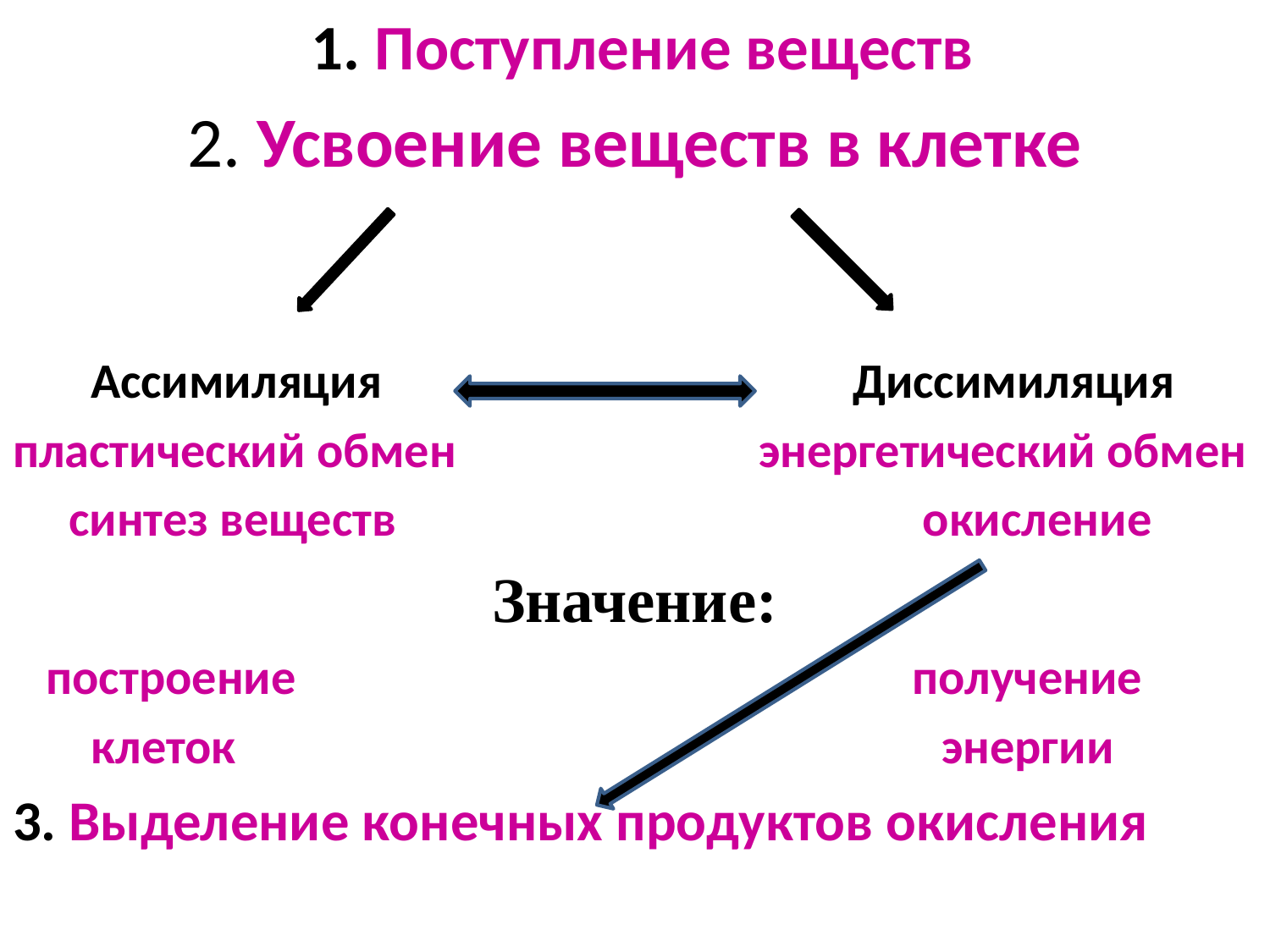

1. Поступление веществ
2. Усвоение веществ в клетке

       Ассимиляция                                          Диссимиляция
пластический обмен                           энергетический обмен
     синтез веществ                                               окисление
Значение:
   построение                                                       получение
       клеток                                                               энергии
3. Выделение конечных продуктов окисления